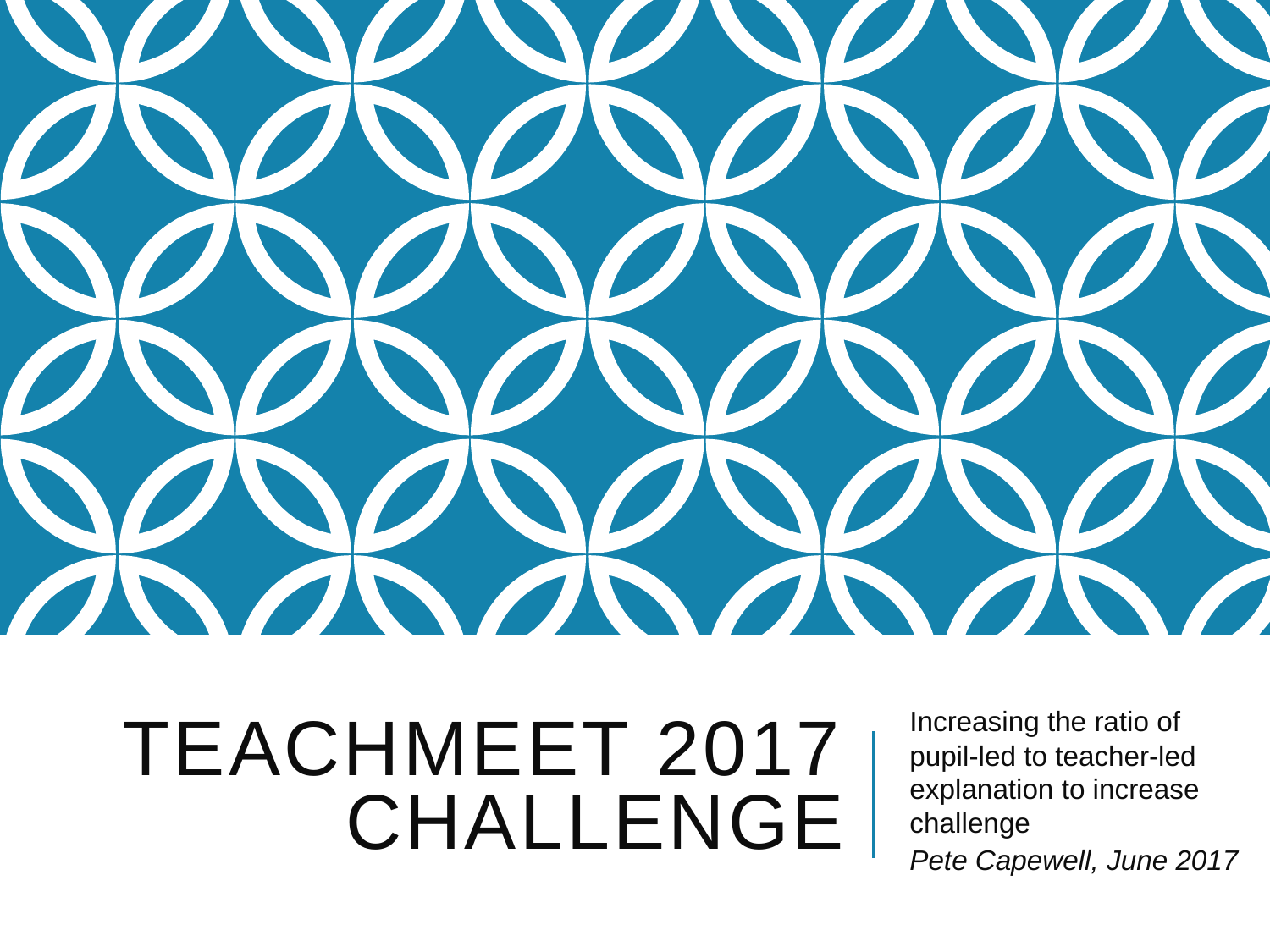

# TeachMeet 2017 Challenge
Increasing the ratio of pupil-led to teacher-led explanation to increase challenge
Pete Capewell, June 2017